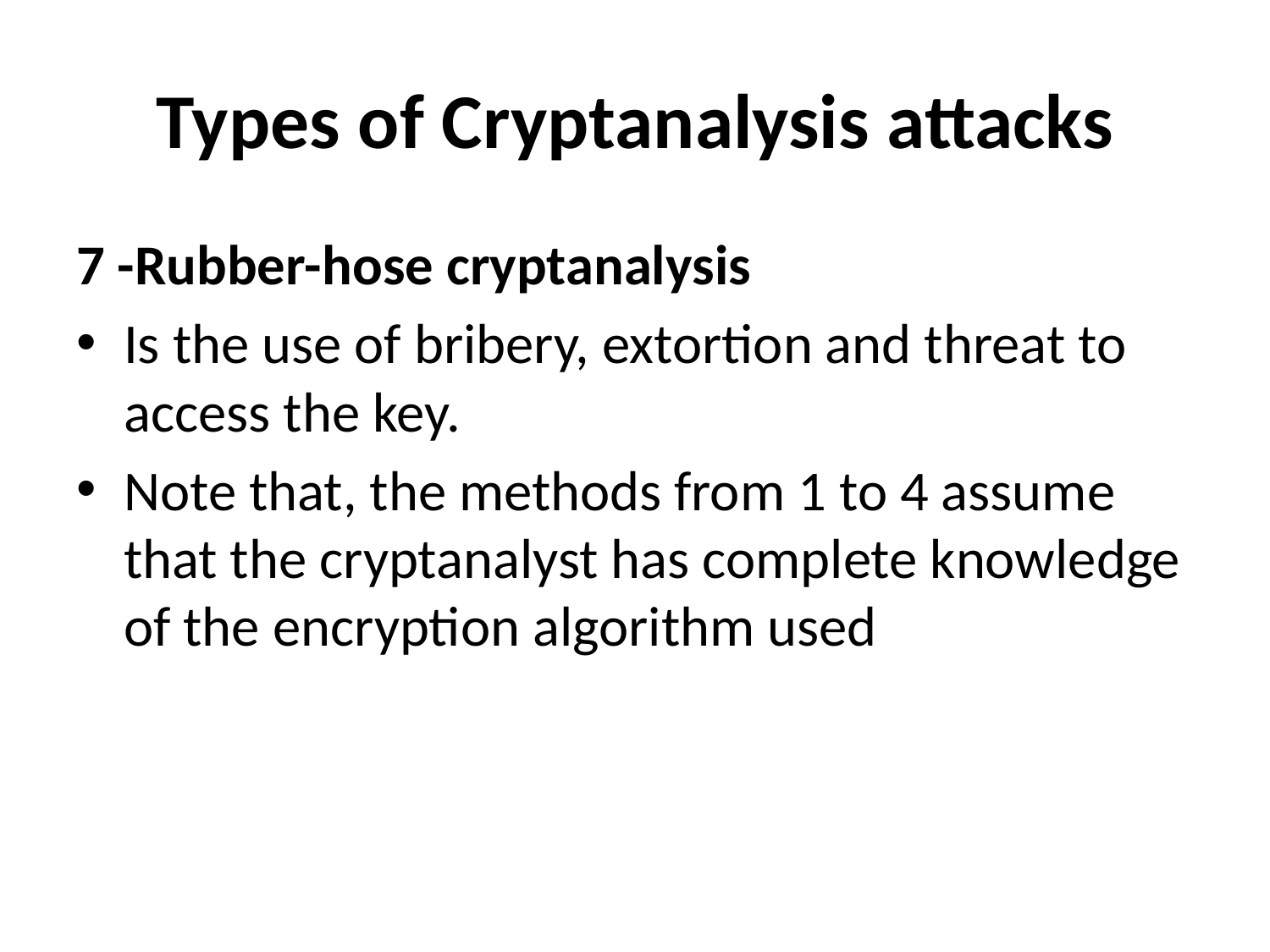

# Types of Cryptanalysis attacks
7 -Rubber-hose cryptanalysis
Is the use of bribery, extortion and threat to access the key.
Note that, the methods from 1 to 4 assume that the cryptanalyst has complete knowledge of the encryption algorithm used